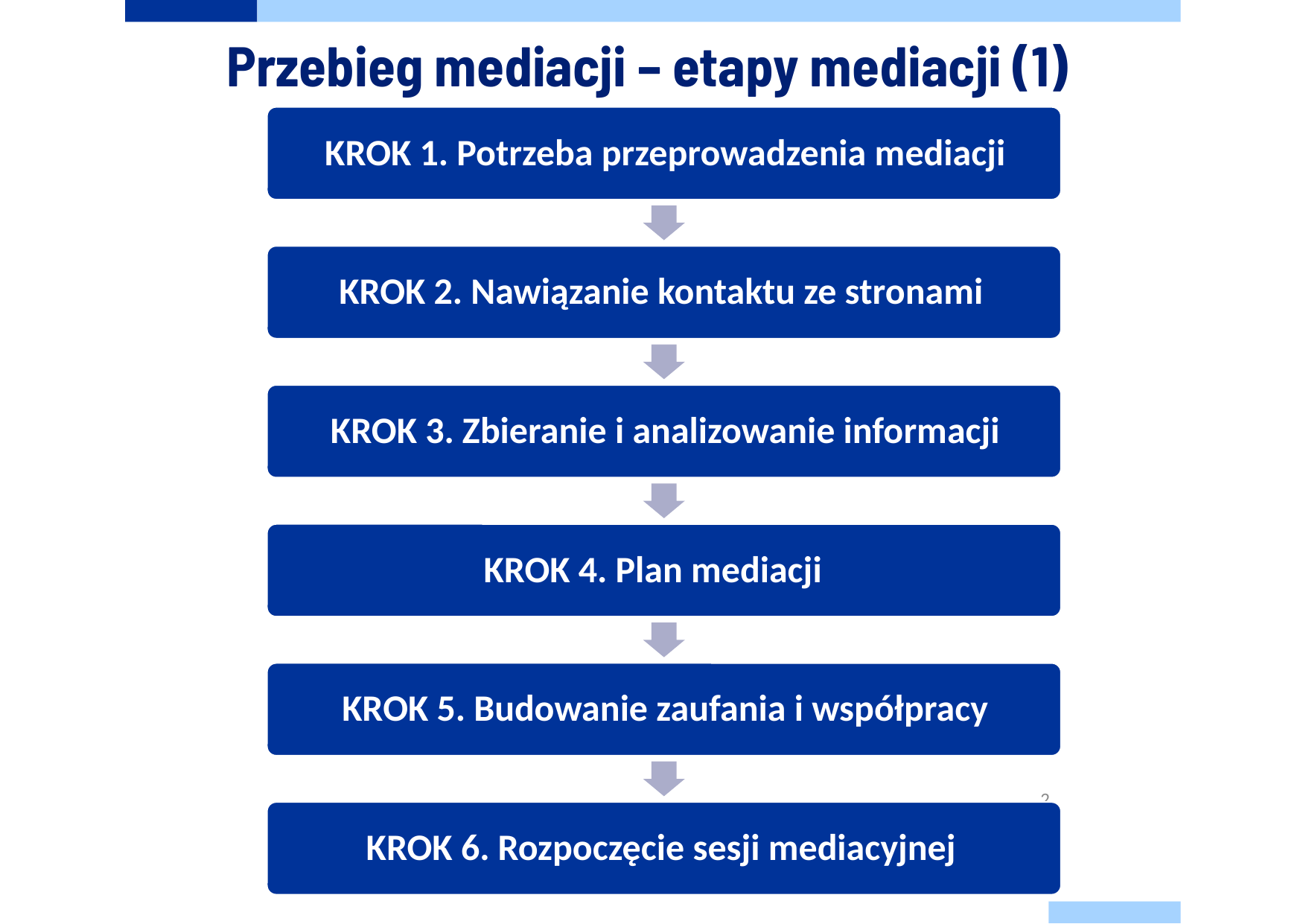

# Przebieg mediacji – etapy mediacji (1)
KROK 1. Potrzeba przeprowadzenia mediacji

KROK 2. Nawiązanie kontaktu ze stronami

KROK 3. Zbieranie i analizowanie informacji

KROK 4. Plan mediacji

KROK 5. Budowanie zaufania i współpracy

KROK 6. Rozpoczęcie sesji mediacyjnej
2